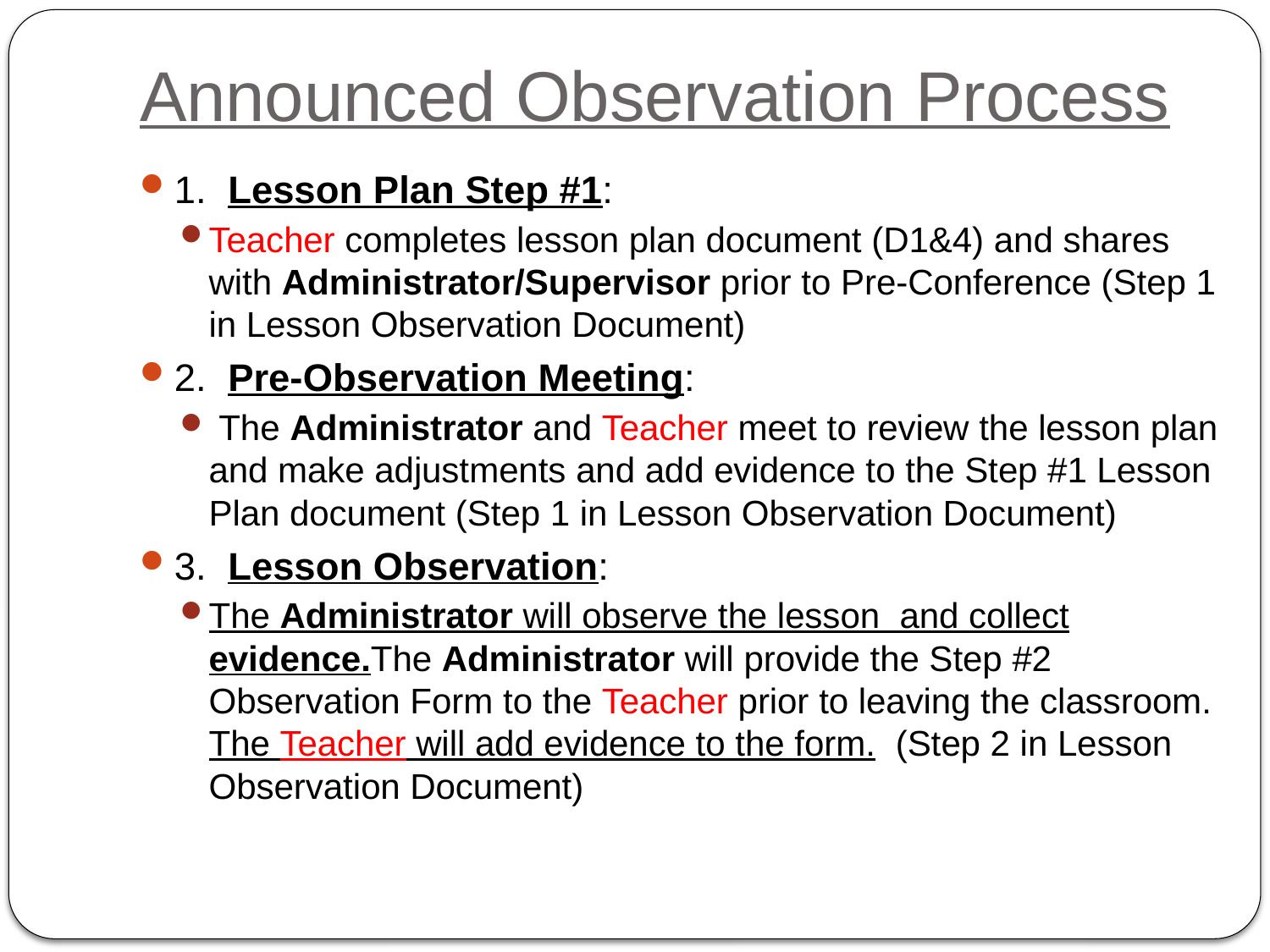

# Announced Observation Process
1.  Lesson Plan Step #1:
Teacher completes lesson plan document (D1&4) and shares with Administrator/Supervisor prior to Pre-Conference (Step 1 in Lesson Observation Document)
2.  Pre-Observation Meeting:
 The Administrator and Teacher meet to review the lesson plan and make adjustments and add evidence to the Step #1 Lesson Plan document (Step 1 in Lesson Observation Document)
3.  Lesson Observation:
The Administrator will observe the lesson  and collect evidence.The Administrator will provide the Step #2 Observation Form to the Teacher prior to leaving the classroom.  The Teacher will add evidence to the form.  (Step 2 in Lesson Observation Document)